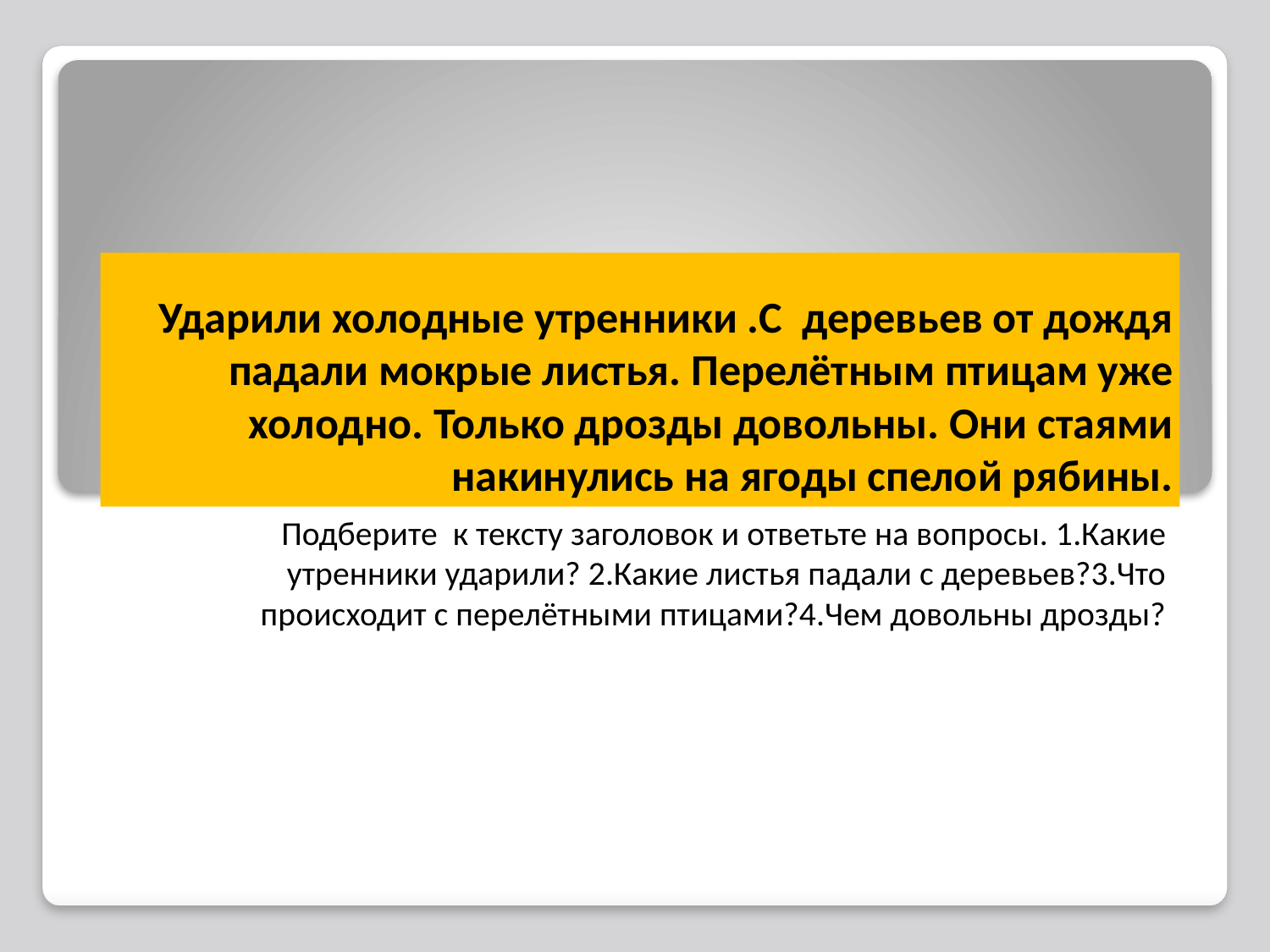

# Ударили холодные утренники .С  деревьев от дождя падали мокрые листья. Перелётным птицам уже холодно. Только дрозды довольны. Они стаями накинулись на ягоды спелой рябины.
Подберите  к тексту заголовок и ответьте на вопросы. 1.Какие утренники ударили? 2.Какие листья падали с деревьев?3.Что происходит с перелётными птицами?4.Чем довольны дрозды?